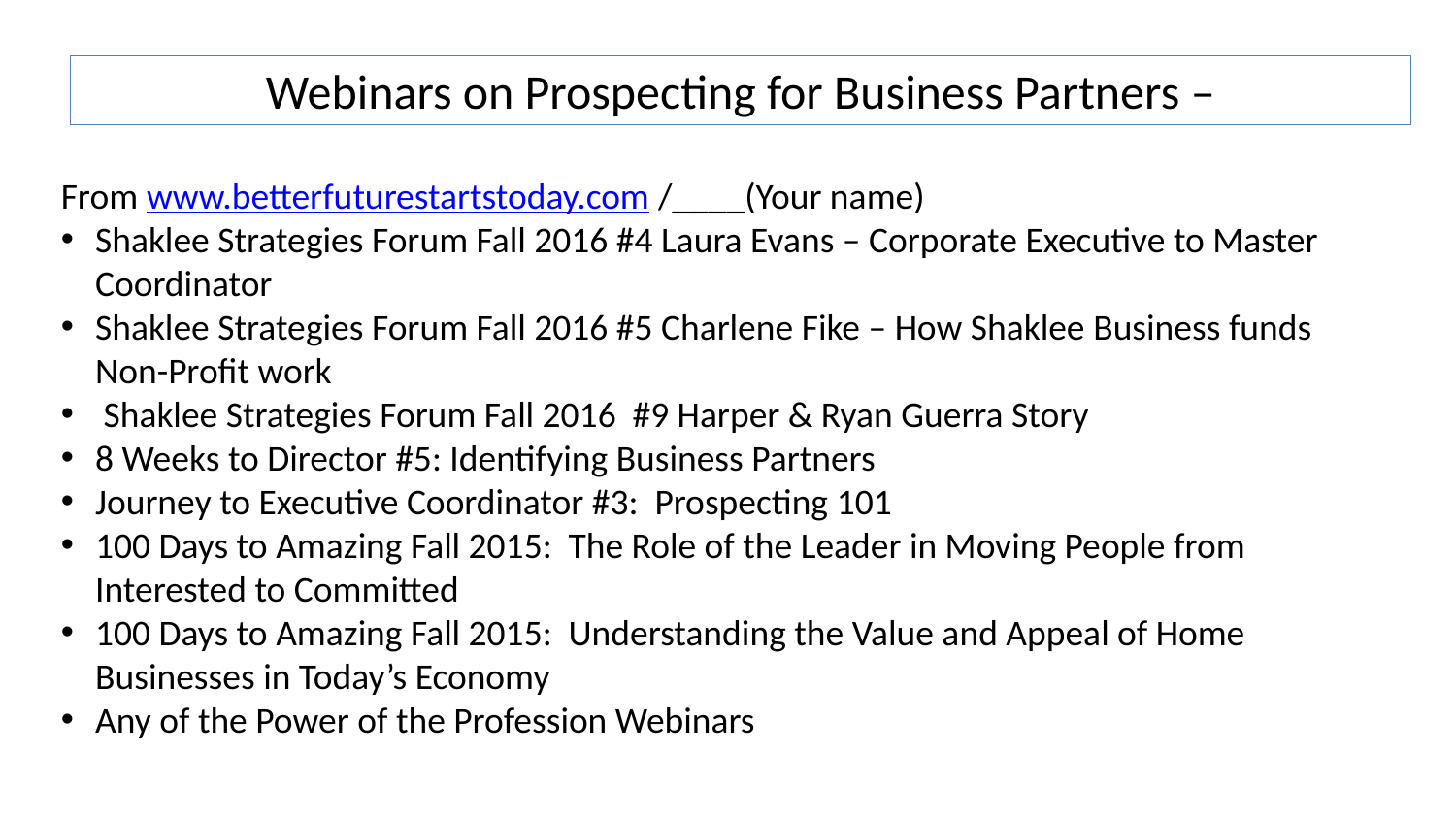

Webinars on Prospecting for Business Partners –
From www.betterfuturestartstoday.com /____(Your name)
Shaklee Strategies Forum Fall 2016 #4 Laura Evans – Corporate Executive to Master Coordinator
Shaklee Strategies Forum Fall 2016 #5 Charlene Fike – How Shaklee Business funds Non-Profit work
 Shaklee Strategies Forum Fall 2016  #9 Harper & Ryan Guerra Story
8 Weeks to Director #5: Identifying Business Partners
Journey to Executive Coordinator #3:  Prospecting 101
100 Days to Amazing Fall 2015:  The Role of the Leader in Moving People from Interested to Committed
100 Days to Amazing Fall 2015:  Understanding the Value and Appeal of Home Businesses in Today’s Economy
Any of the Power of the Profession Webinars